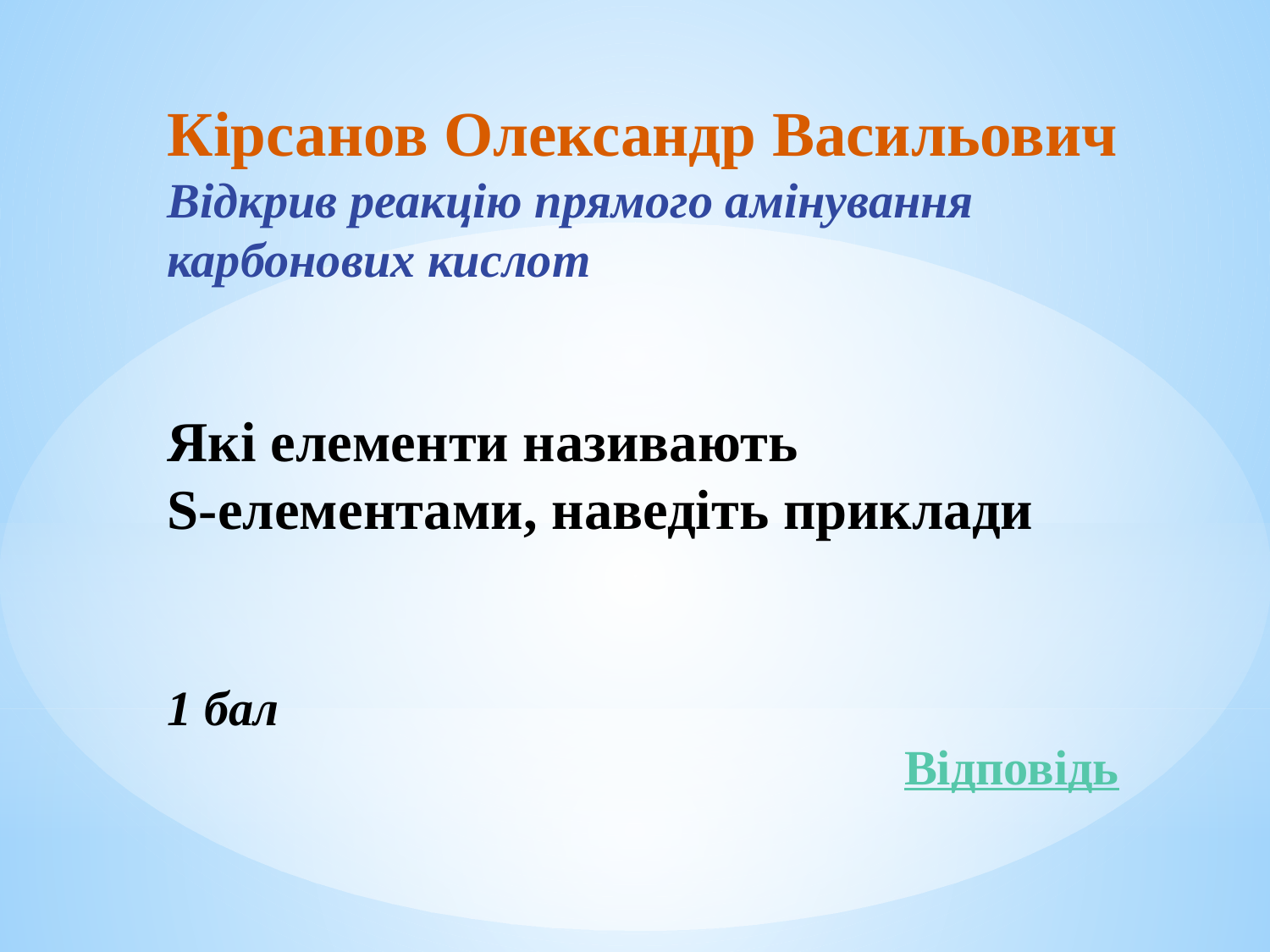

Кірсанов Олександр Васильович
Відкрив реакцію прямого амінування карбонових кислот

Які елементи називають
S-елементами, наведіть приклади

1 бал
Відповідь